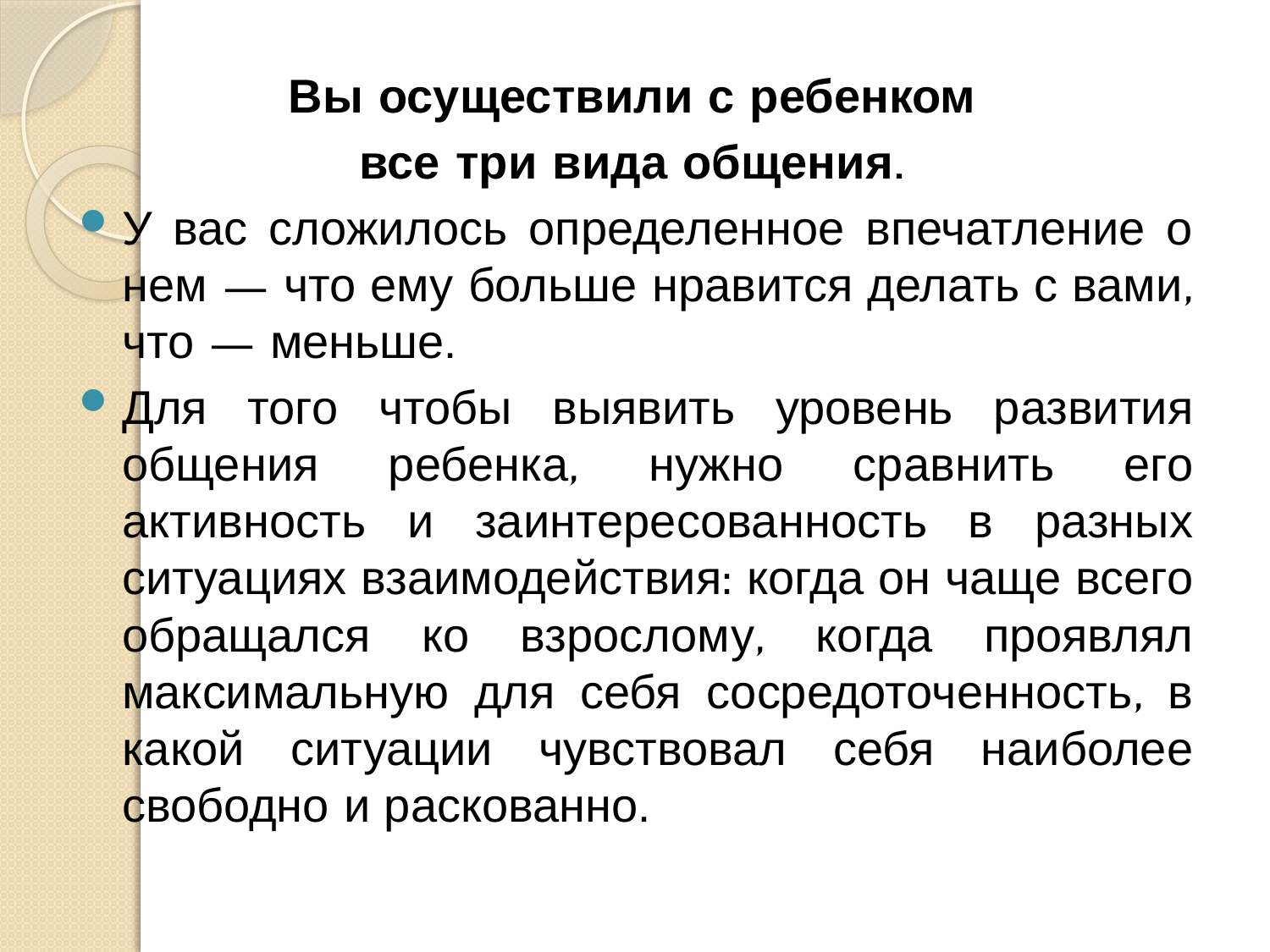

Вы осуществили с ребенком
все три вида общения.
У вас сложилось определенное впечатление о нем — что ему больше нравится делать с вами, что — меньше.
Для того чтобы выявить уровень развития общения ребенка, нужно сравнить его активность и заинтересованность в разных ситуациях взаимодействия: когда он чаще всего обращался ко взрослому, когда проявлял максимальную для себя сосредоточенность, в какой ситуации чувствовал себя наиболее свободно и раскованно.